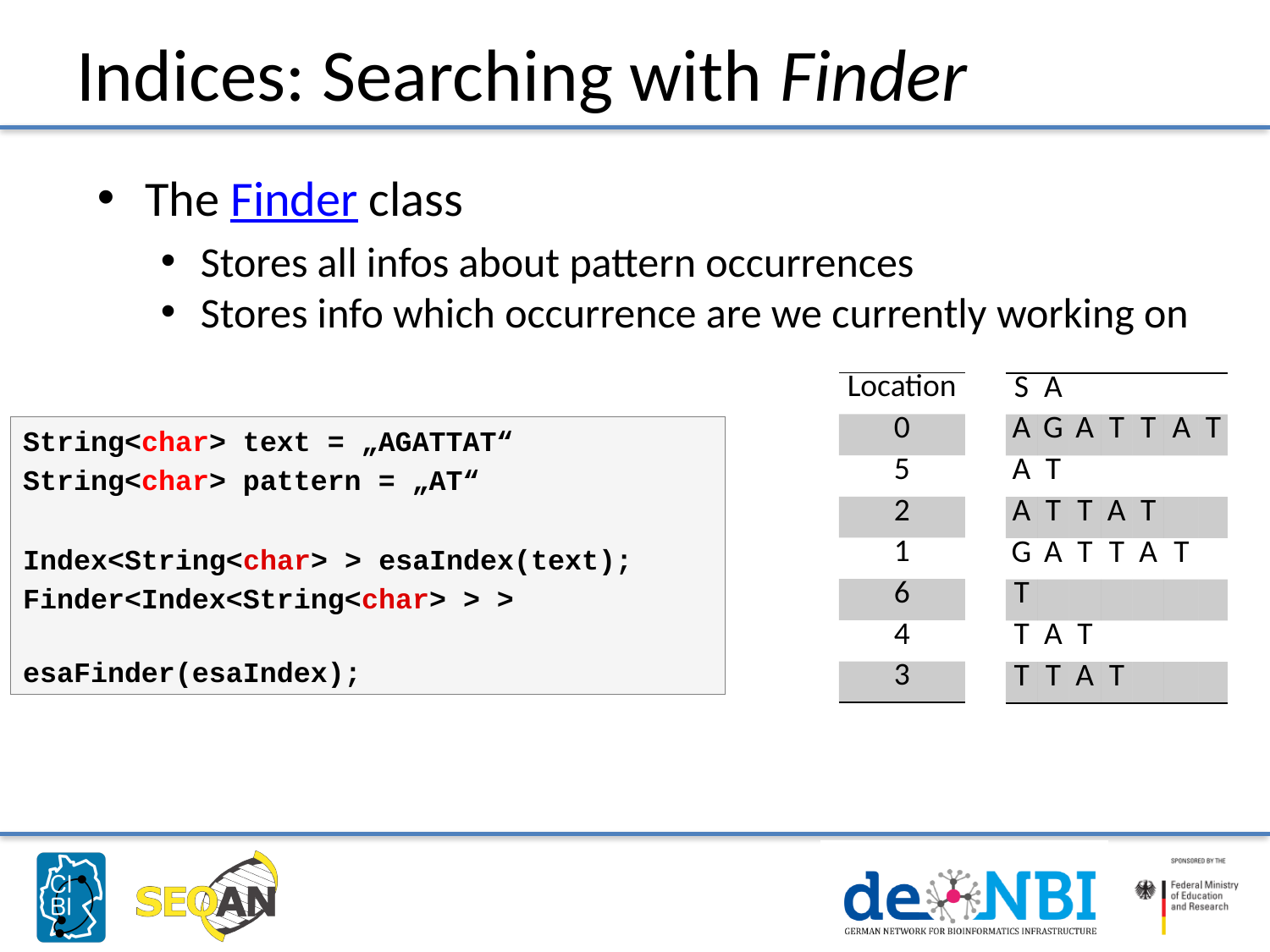

# Indices: Searching with Finder
The Finder class
Stores all infos about pattern occurrences
Stores info which occurrence are we currently working on

| Location |
| --- |
| 0 |
| 5 |
| 2 |
| 1 |
| 6 |
| 4 |
| 3 |
| S | A |  |  |  |  |  |
| --- | --- | --- | --- | --- | --- | --- |
| A | G | A | T | T | A | T |
| A | T |  |  |  |  |  |
| A | T | T | A | T |  |  |
| G | A | T | T | A | T |  |
| T |  |  |  |  |  |  |
| T | A | T |  |  |  |  |
| T | T | A | T |  |  |  |
String<char> text = „AGATTAT“
String<char> pattern = „AT“

Index<String<char> > esaIndex(text);
Finder<Index<String<char> > >
					esaFinder(esaIndex);